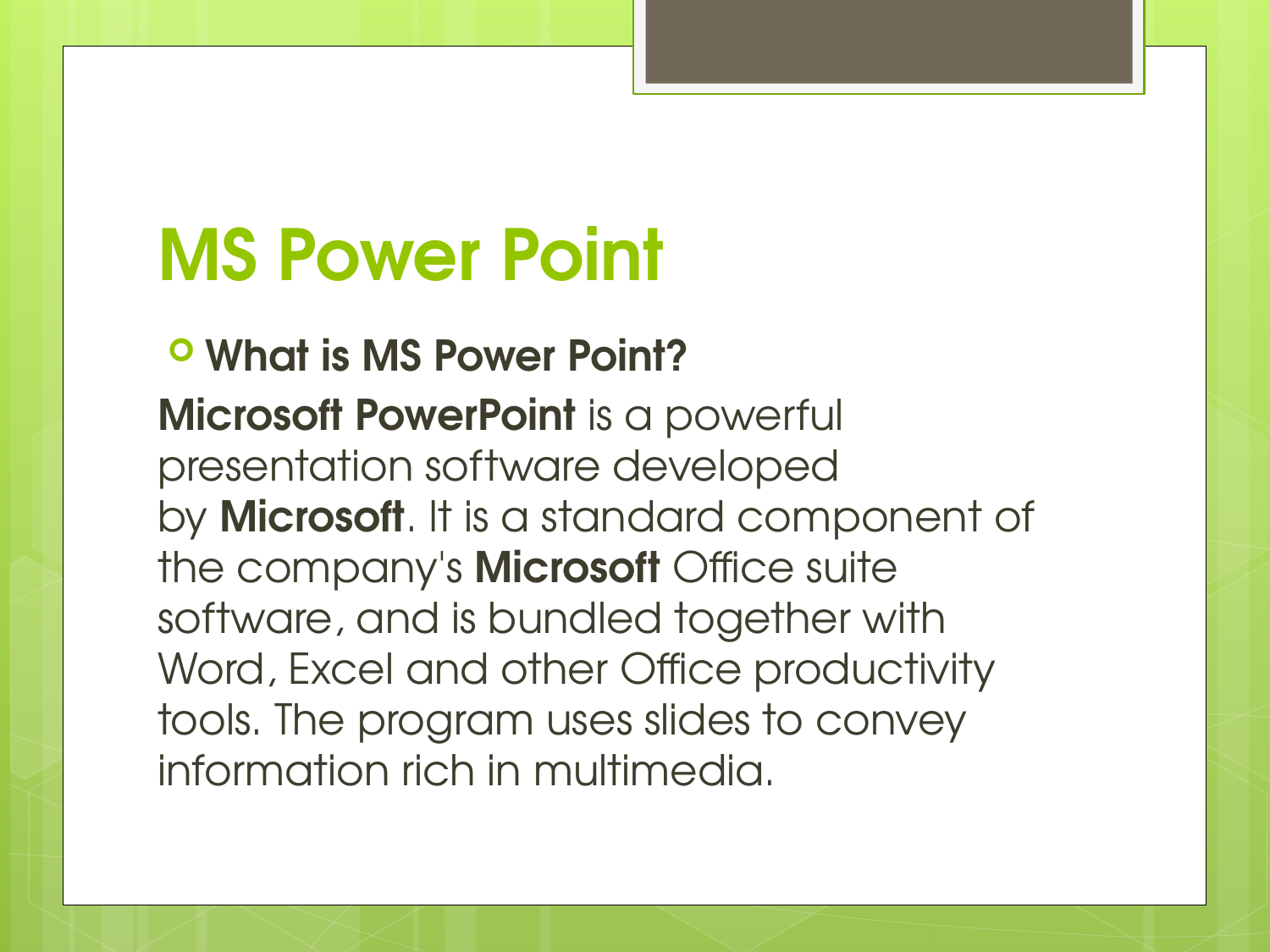

# MS Power Point
What is MS Power Point?
Microsoft PowerPoint is a powerful presentation software developed by Microsoft. It is a standard component of the company's Microsoft Office suite software, and is bundled together with Word, Excel and other Office productivity tools. The program uses slides to convey information rich in multimedia.